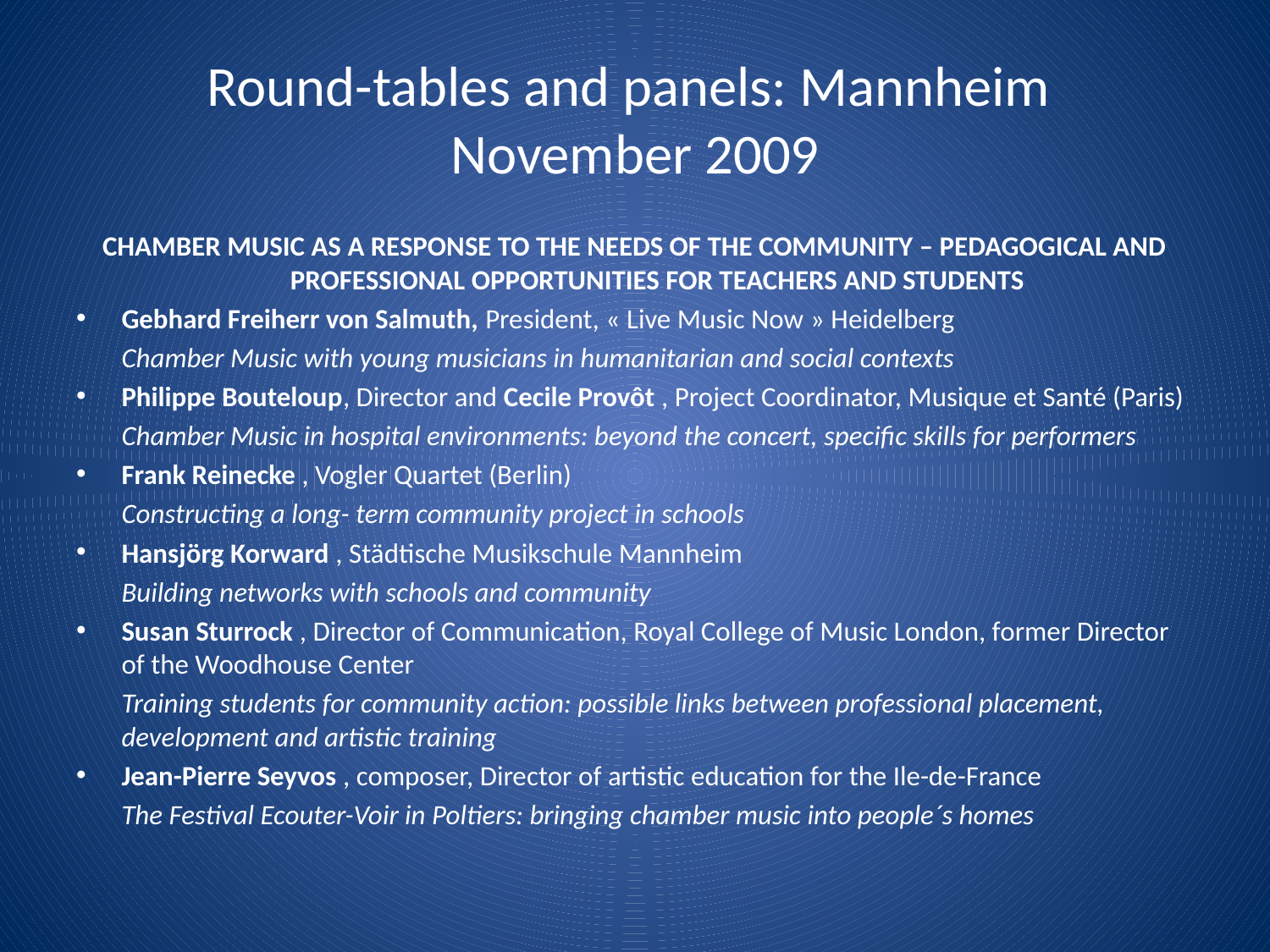

# Round-tables and panels: Mannheim November 2009
Chamber Music as a response to the needs of the Community – Pedagogical and Professional opportunities for Teachers and Students
Gebhard Freiherr von Salmuth, President, « Live Music Now » Heidelberg
	Chamber Music with young musicians in humanitarian and social contexts
Philippe Bouteloup, Director and Cecile Provôt , Project Coordinator, Musique et Santé (Paris)
	Chamber Music in hospital environments: beyond the concert, specific skills for performers
Frank Reinecke , Vogler Quartet (Berlin)
	Constructing a long- term community project in schools
Hansjörg Korward , Städtische Musikschule Mannheim
	Building networks with schools and community
Susan Sturrock , Director of Communication, Royal College of Music London, former Director of the Woodhouse Center
	Training students for community action: possible links between professional placement, development and artistic training
Jean-Pierre Seyvos , composer, Director of artistic education for the Ile-de-France
	The Festival Ecouter-Voir in Poltiers: bringing chamber music into people´s homes